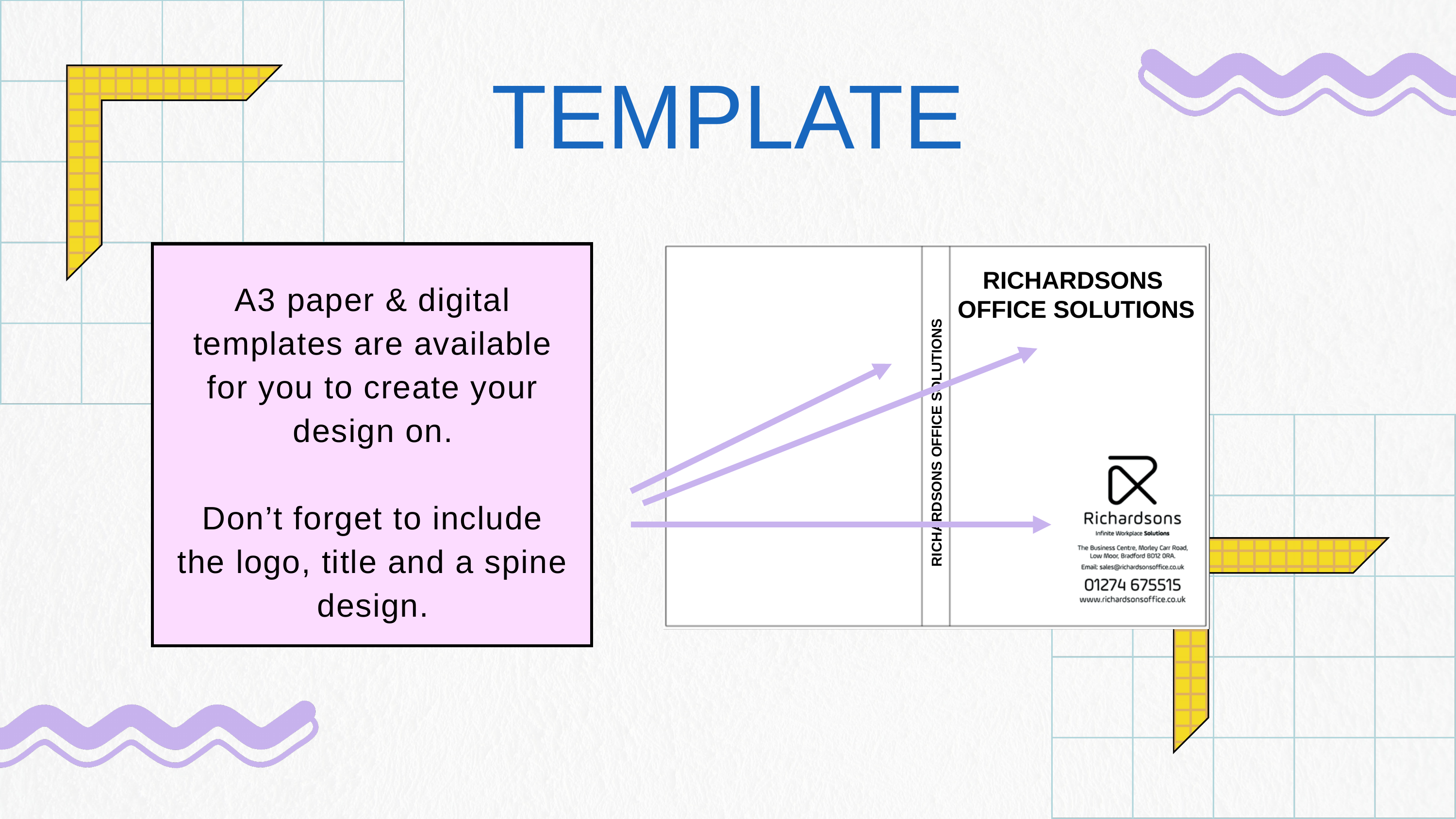

TEMPLATE

RICHARDSONS
OFFICE SOLUTIONS
A3 paper & digital templates are available for you to create your design on.

Don’t forget to include the logo, title and a spine design.

RICHARDSONS OFFICE SOLUTIONS